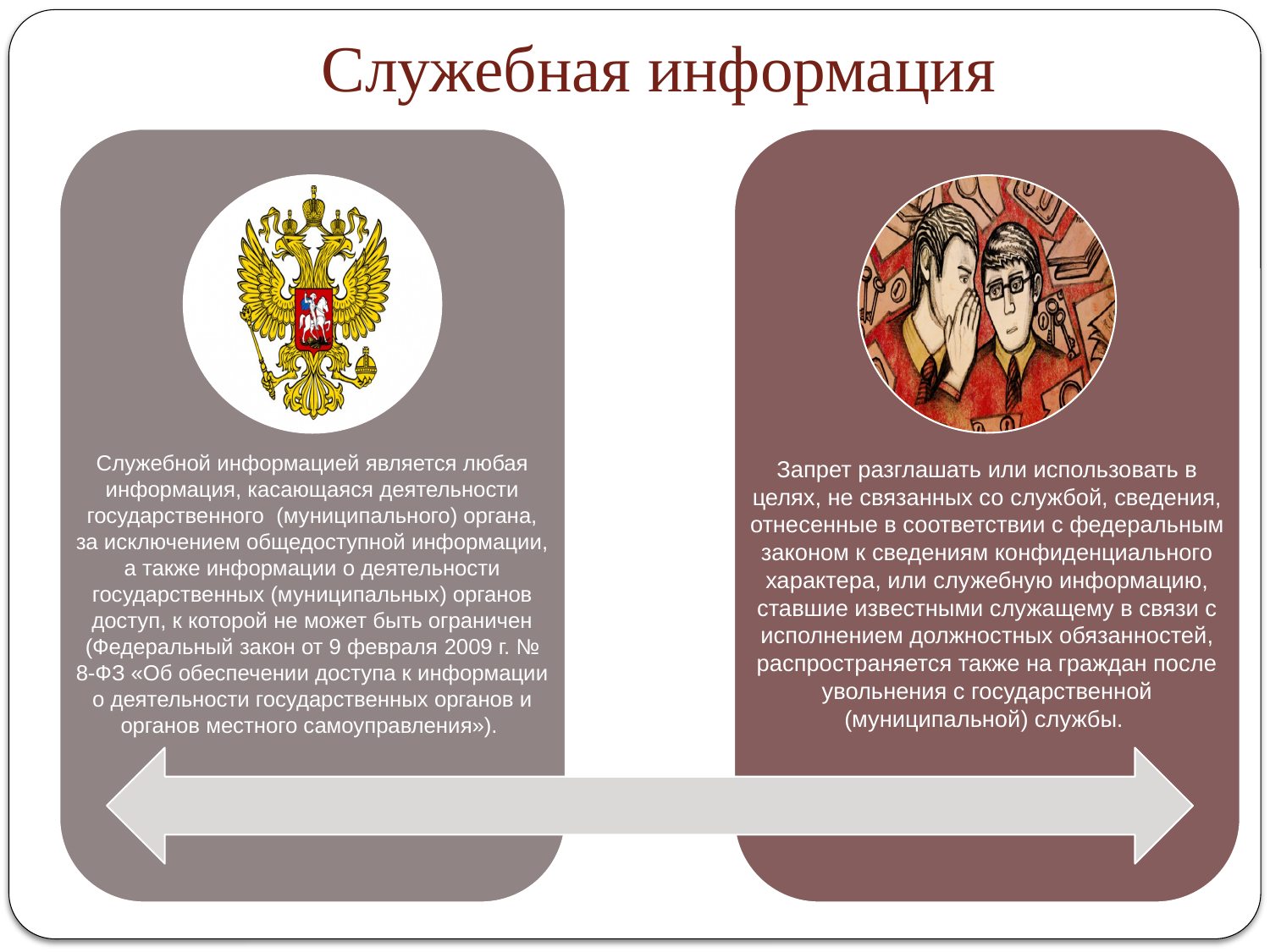

# Служебная информация
Служебной информацией является любая информация, касающаяся деятельности государственного  (муниципального) органа, за исключением общедоступной информации, а также информации о деятельности государственных (муниципальных) органов доступ, к которой не может быть ограничен (Федеральный закон от 9 февраля ­2009 г. № 8-ФЗ «Об обеспечении доступа к информации о деятельности государственных органов и органов местного самоуправления»).
Запрет разглашать или использовать в целях, не связанных со службой, сведения, отнесенные в соответствии с федеральным законом к сведениям конфиденциального характера, или служебную информацию, ставшие известными служащему в связи с исполнением должностных обязанностей, распространяется также на граждан после увольнения с государственной (муниципальной) службы.